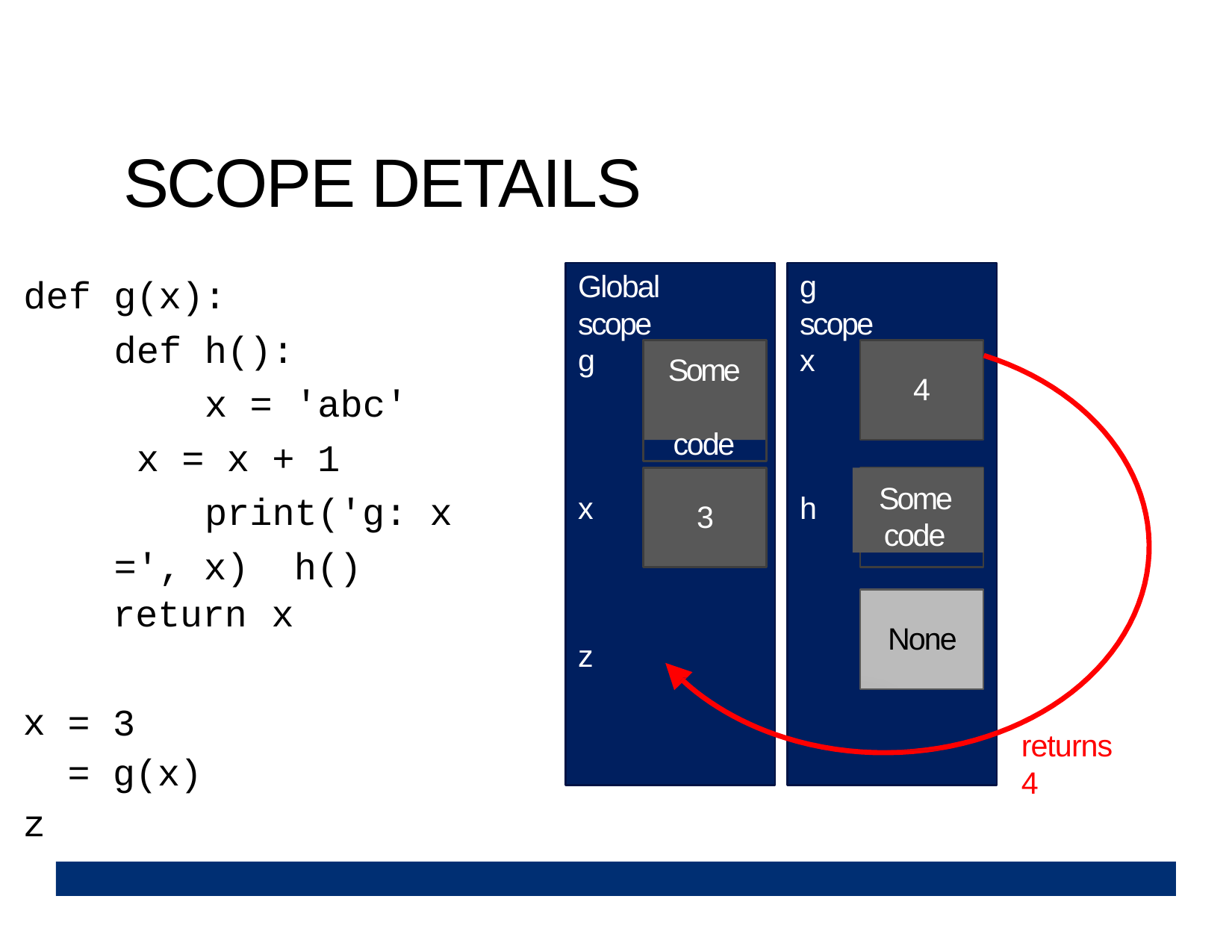

# SCOPE DETAILS
def g(x):
def h():
x = 'abc'  x = x + 1
print('g: x =', x)  h()

Global scope
g scope
g
x

Some  code

4

Some  code

x
h
3

|  |  | return | x |
| --- | --- | --- | --- |
| x z | = = | 3 g(x) |  |
None
z
returns 4
22
6.0001 LECTURE 4